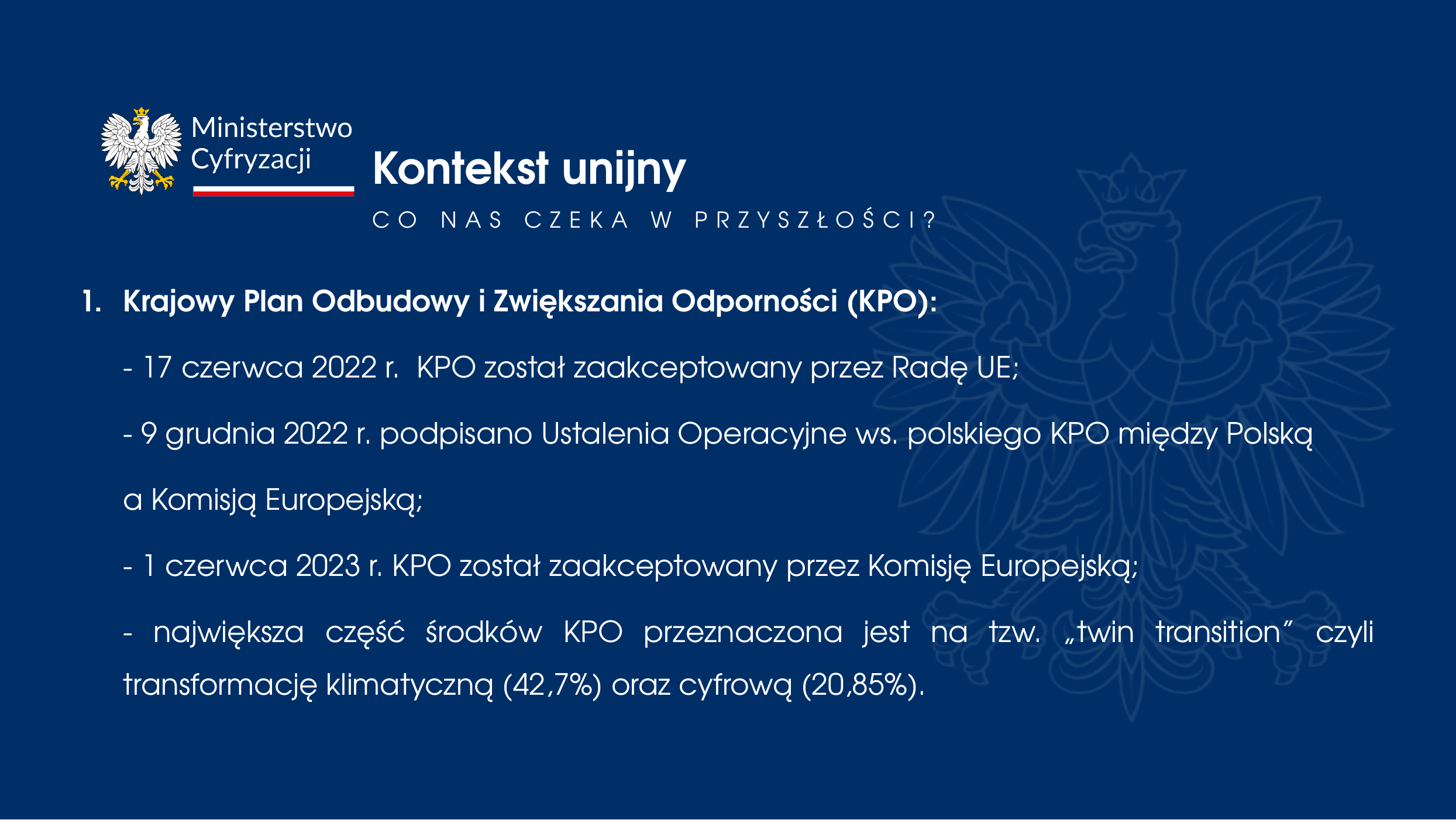

# Kontekst unijny CO NAS CZEKA W PRZYSZŁOŚCI?
Krajowy Plan Odbudowy i Zwiększania Odporności (KPO):
- 17 czerwca 2022 r.  KPO został zaakceptowany przez Radę UE;
- 9 grudnia 2022 r. podpisano Ustalenia Operacyjne ws. polskiego KPO między Polską
a Komisją Europejską;
- 1 czerwca 2023 r. KPO został zaakceptowany przez Komisję Europejską;
- największa część środków KPO przeznaczona jest na tzw. „twin transition” czyli  transformację klimatyczną (42,7%) oraz cyfrową (20,85%).